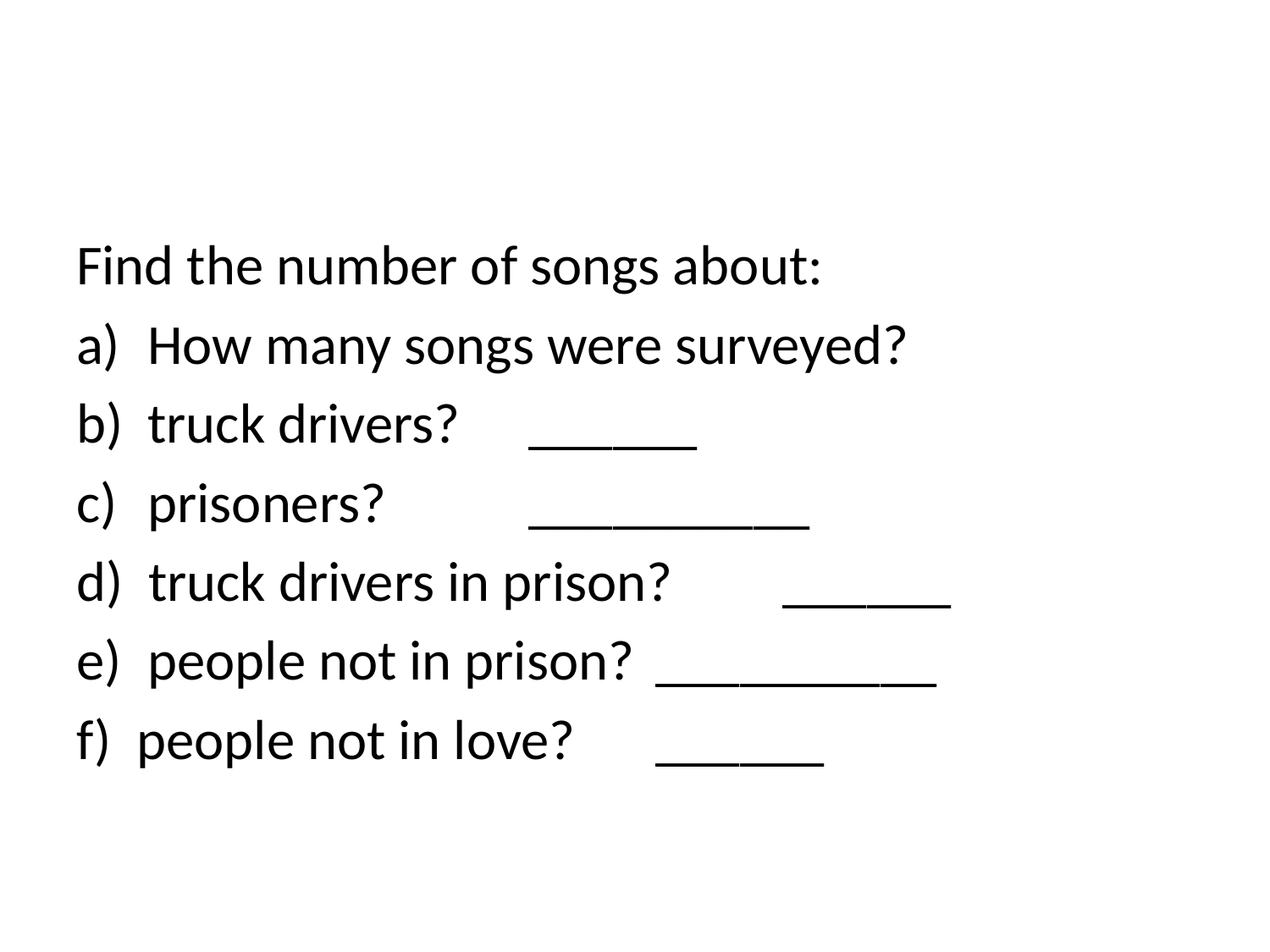

#
Find the number of songs about:
How many songs were surveyed?
truck drivers?	______
prisoners?		__________
d)  truck drivers in prison?	______
people not in prison?	__________
f)  people not in love?	______